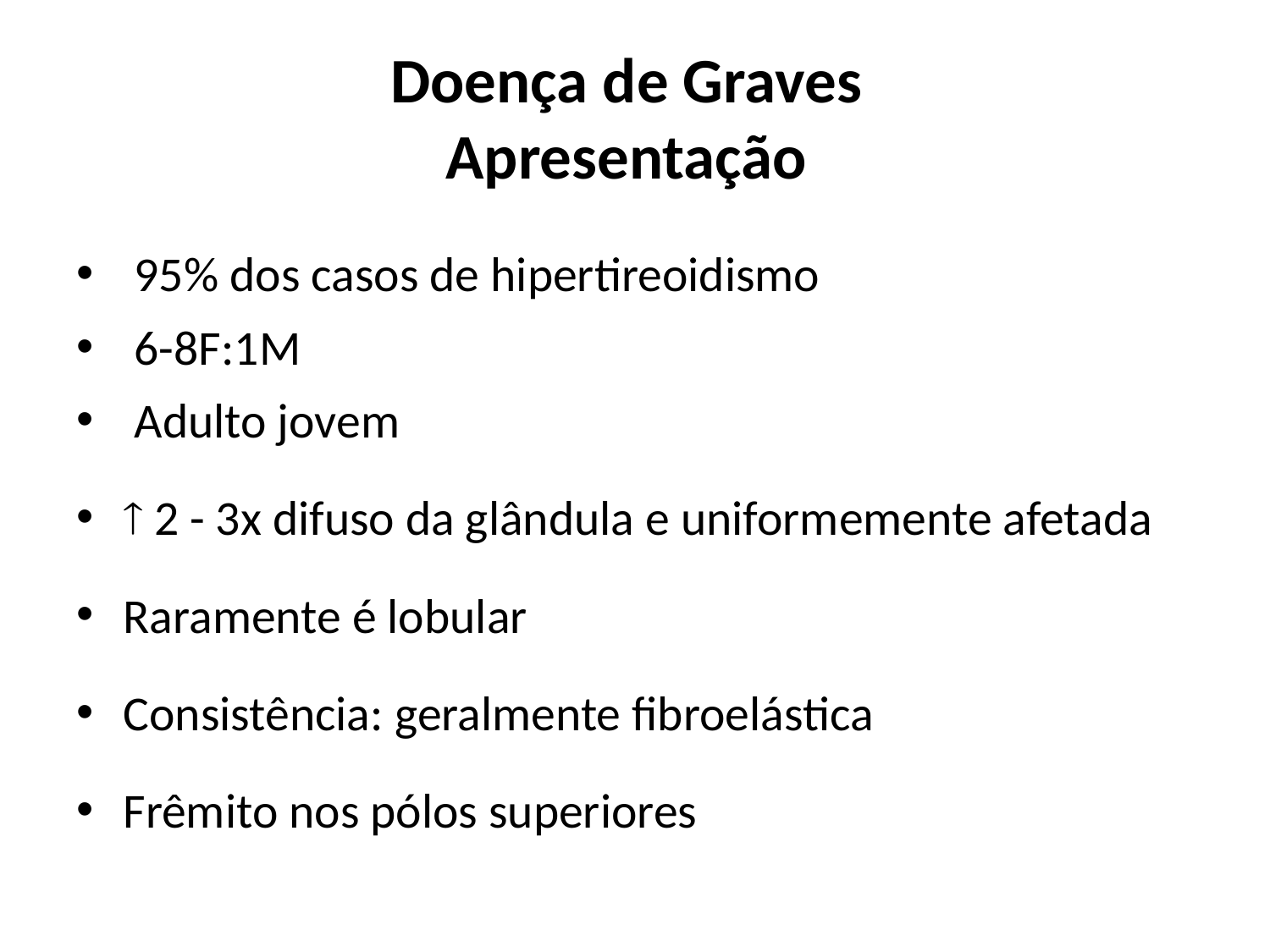

# Doença de Graves Apresentação
 95% dos casos de hipertireoidismo
 6-8F:1M
 Adulto jovem
↑ 2 - 3x difuso da glândula e uniformemente afetada
Raramente é lobular
Consistência: geralmente fibroelástica
Frêmito nos pólos superiores